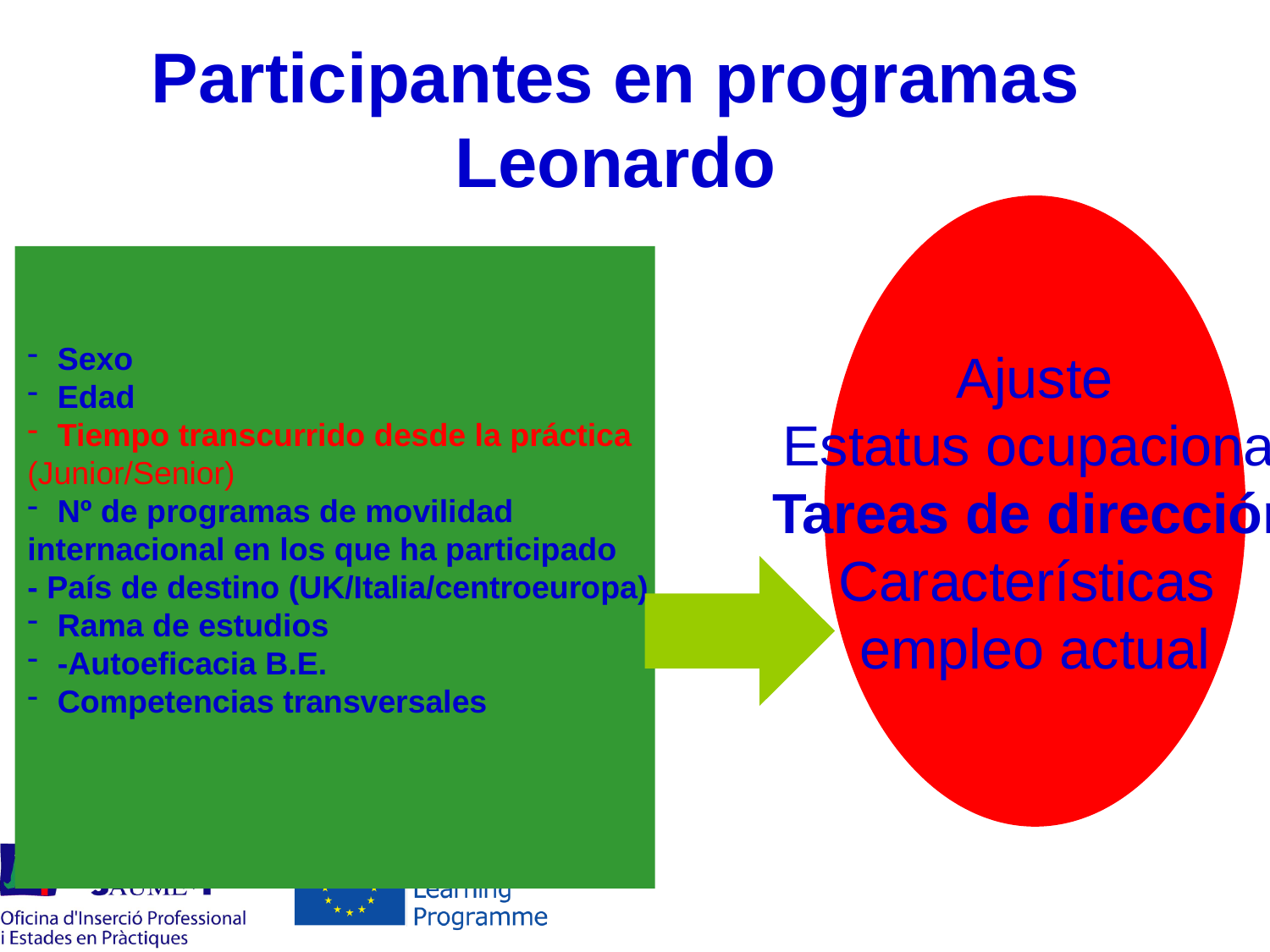

Participantes en programas Leonardo
Ajuste
Estatus ocupacional
Tareas de dirección
Características
empleo actual

Sexo
Edad
Tiempo transcurrido desde la práctica
(Junior/Senior)
Nº de programas de movilidad
internacional en los que ha participado
- País de destino (UK/Italia/centroeuropa)
Rama de estudios
-Autoeficacia B.E.
Competencias transversales